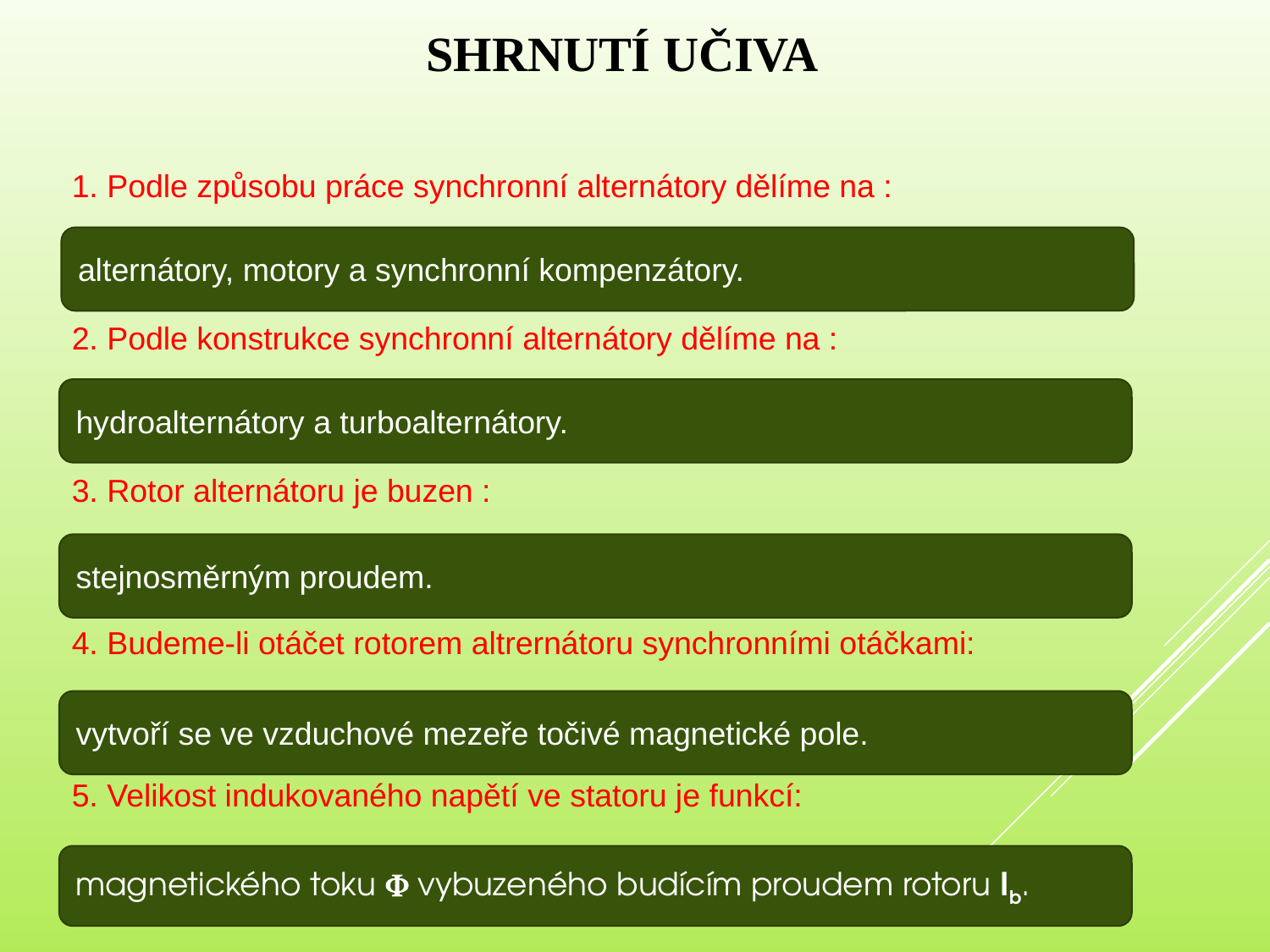

Shrnutí učiva

1. Podle způsobu práce synchronní alternátory dělíme na :

2. Podle konstrukce synchronní alternátory dělíme na :

3. Rotor alternátoru je buzen :

4. Budeme-li otáčet rotorem altrernátoru synchronními otáčkami:

5. Velikost indukovaného napětí ve statoru je funkcí:

alternátory, motory a synchronní kompenzátory.
hydroalternátory a turboalternátory.
stejnosměrným proudem.
vytvoří se ve vzduchové mezeře točivé magnetické pole.
magnetického toku Φ vybuzeného budícím proudem rotoru Ib.